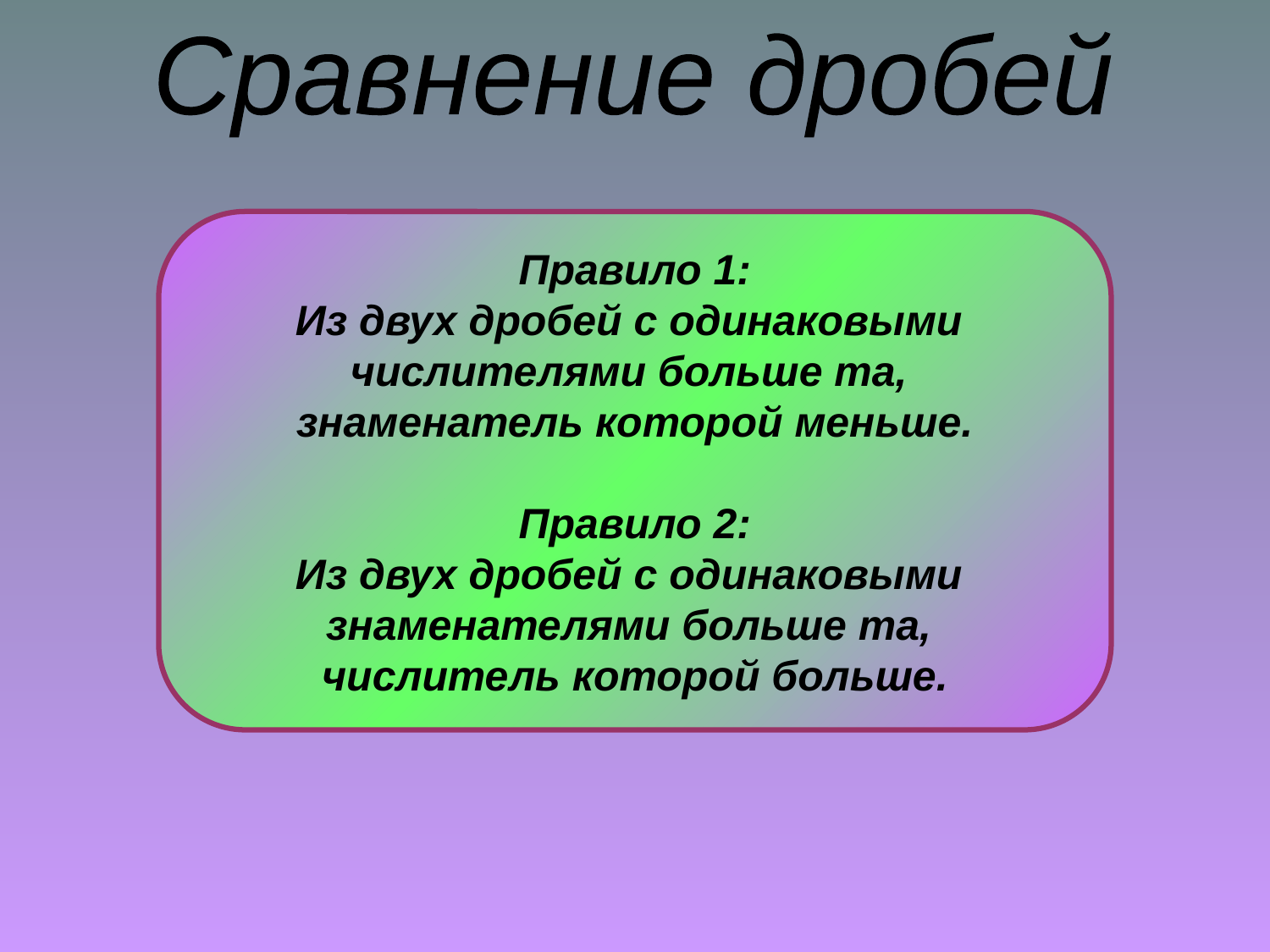

Сравнение дробей
Правило 1:
Из двух дробей с одинаковыми
числителями больше та,
знаменатель которой меньше.

Правило 2:
Из двух дробей с одинаковыми
знаменателями больше та,
числитель которой больше.